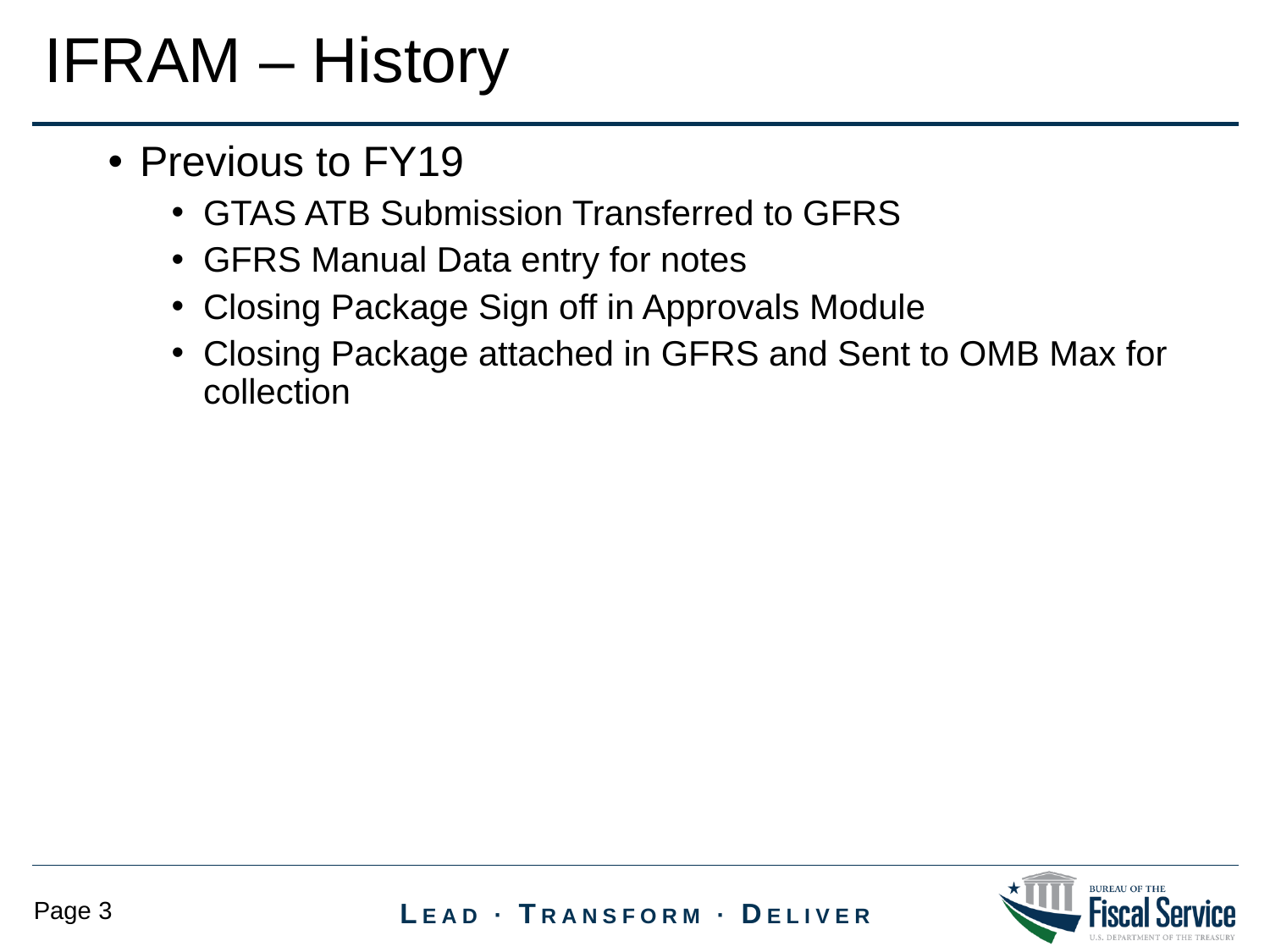

IFRAM – History
Previous to FY19
GTAS ATB Submission Transferred to GFRS
GFRS Manual Data entry for notes
Closing Package Sign off in Approvals Module
Closing Package attached in GFRS and Sent to OMB Max for collection